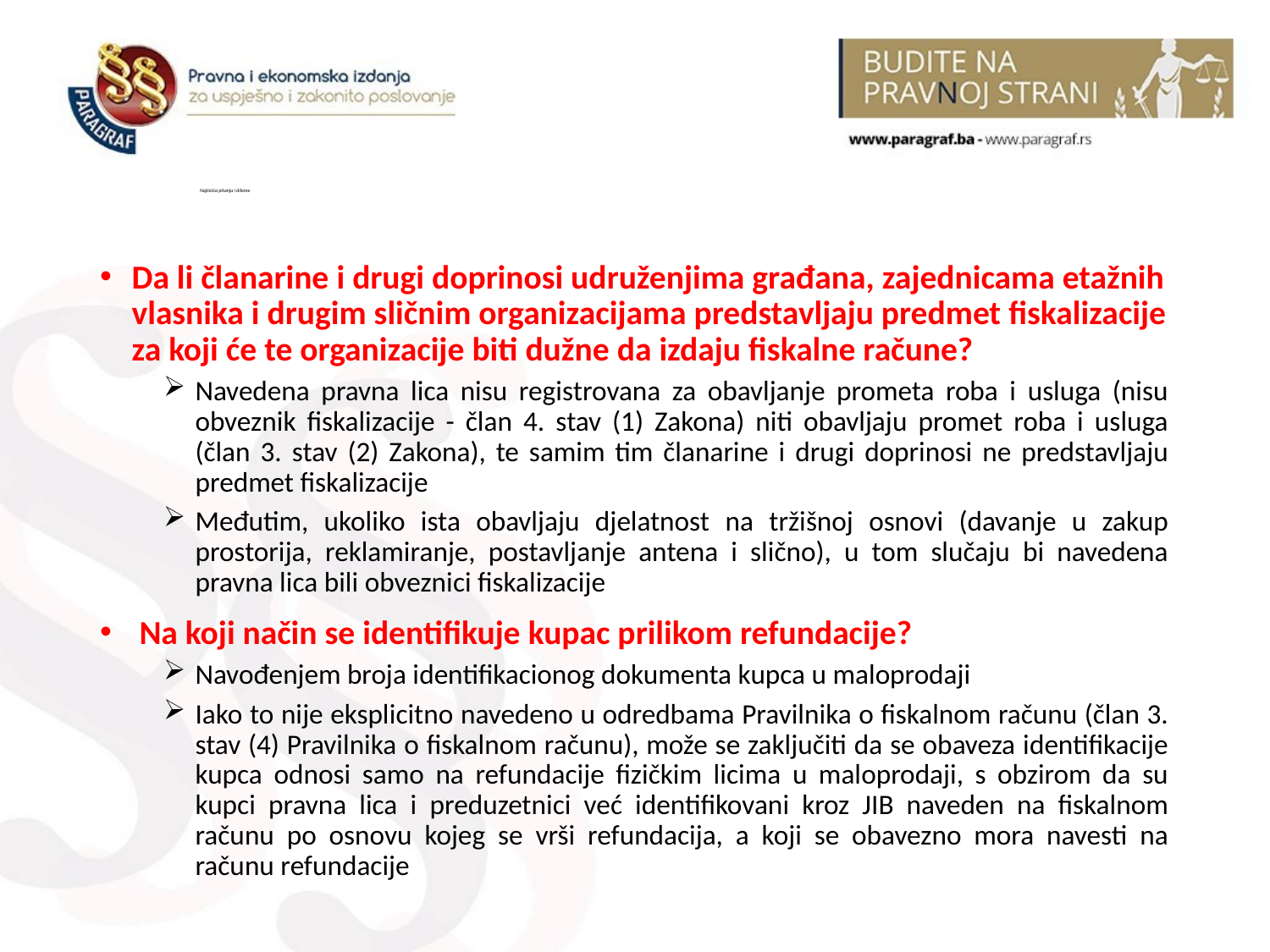

# Najčešća pitanja i dileme
Da li članarine i drugi doprinosi udruženjima građana, zajednicama etažnih vlasnika i drugim sličnim organizacijama predstavljaju predmet fiskalizacije za koji će te organizacije biti dužne da izdaju fiskalne račune?
Navedena pravna lica nisu registrovana za obavljanje prometa roba i usluga (nisu obveznik fiskalizacije - član 4. stav (1) Zakona) niti obavljaju promet roba i usluga (član 3. stav (2) Zakona), te samim tim članarine i drugi doprinosi ne predstavljaju predmet fiskalizacije
Međutim, ukoliko ista obavljaju djelatnost na tržišnoj osnovi (davanje u zakup prostorija, reklamiranje, postavljanje antena i slično), u tom slučaju bi navedena pravna lica bili obveznici fiskalizacije
 Na koji način se identifikuje kupac prilikom refundacije?
Navođenjem broja identifikacionog dokumenta kupca u maloprodaji
Iako to nije eksplicitno navedeno u odredbama Pravilnika o fiskalnom računu (član 3. stav (4) Pravilnika o fiskalnom računu), može se zaključiti da se obaveza identifikacije kupca odnosi samo na refundacije fizičkim licima u maloprodaji, s obzirom da su kupci pravna lica i preduzetnici već identifikovani kroz JIB naveden na fiskalnom računu po osnovu kojeg se vrši refundacija, a koji se obavezno mora navesti na računu refundacije